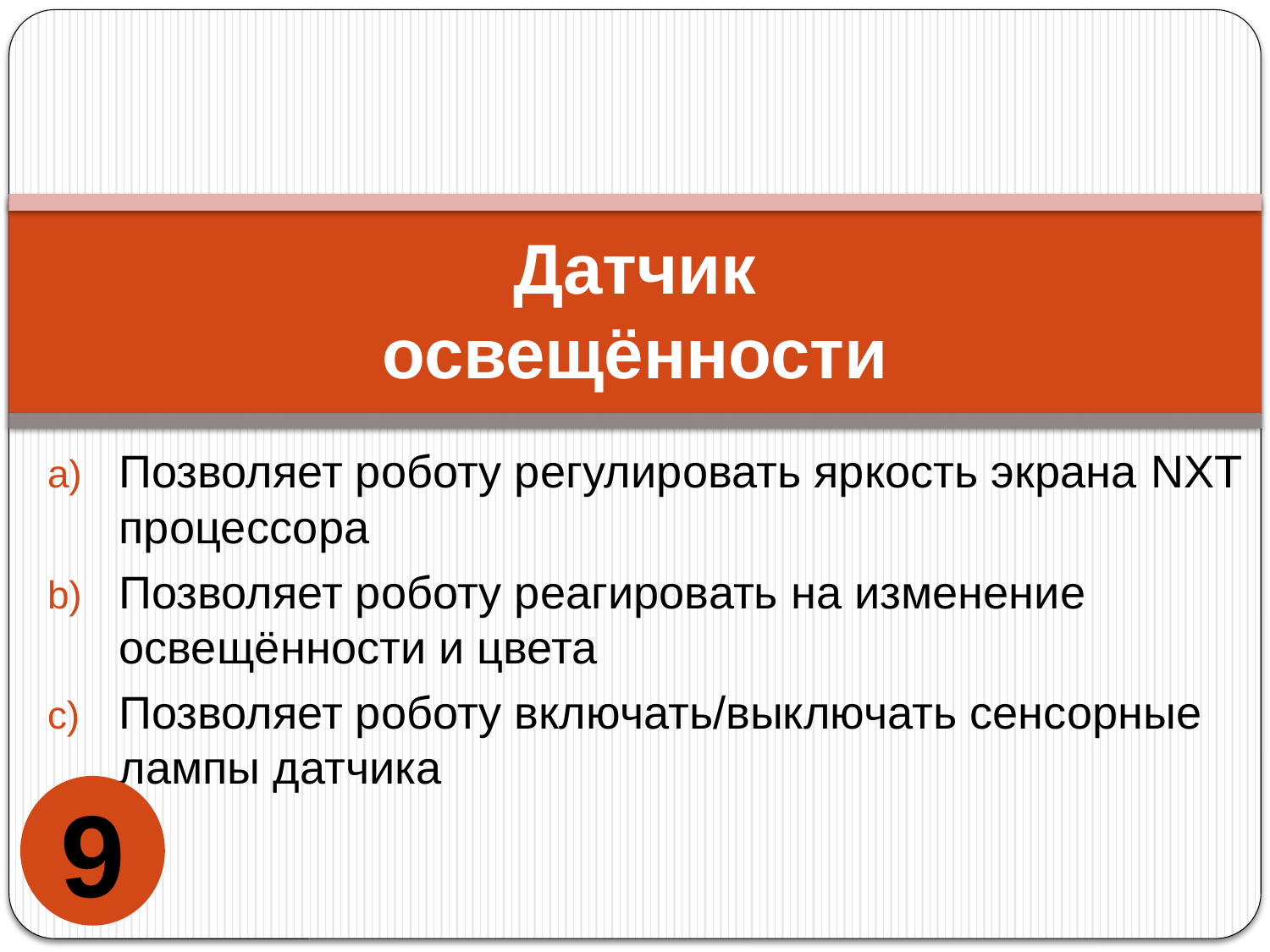

# Датчик освещённости
Позволяет роботу регулировать яркость экрана NXT процессора
Позволяет роботу реагировать на изменение освещённости и цвета
Позволяет роботу включать/выключать сенсорные лампы датчика

9